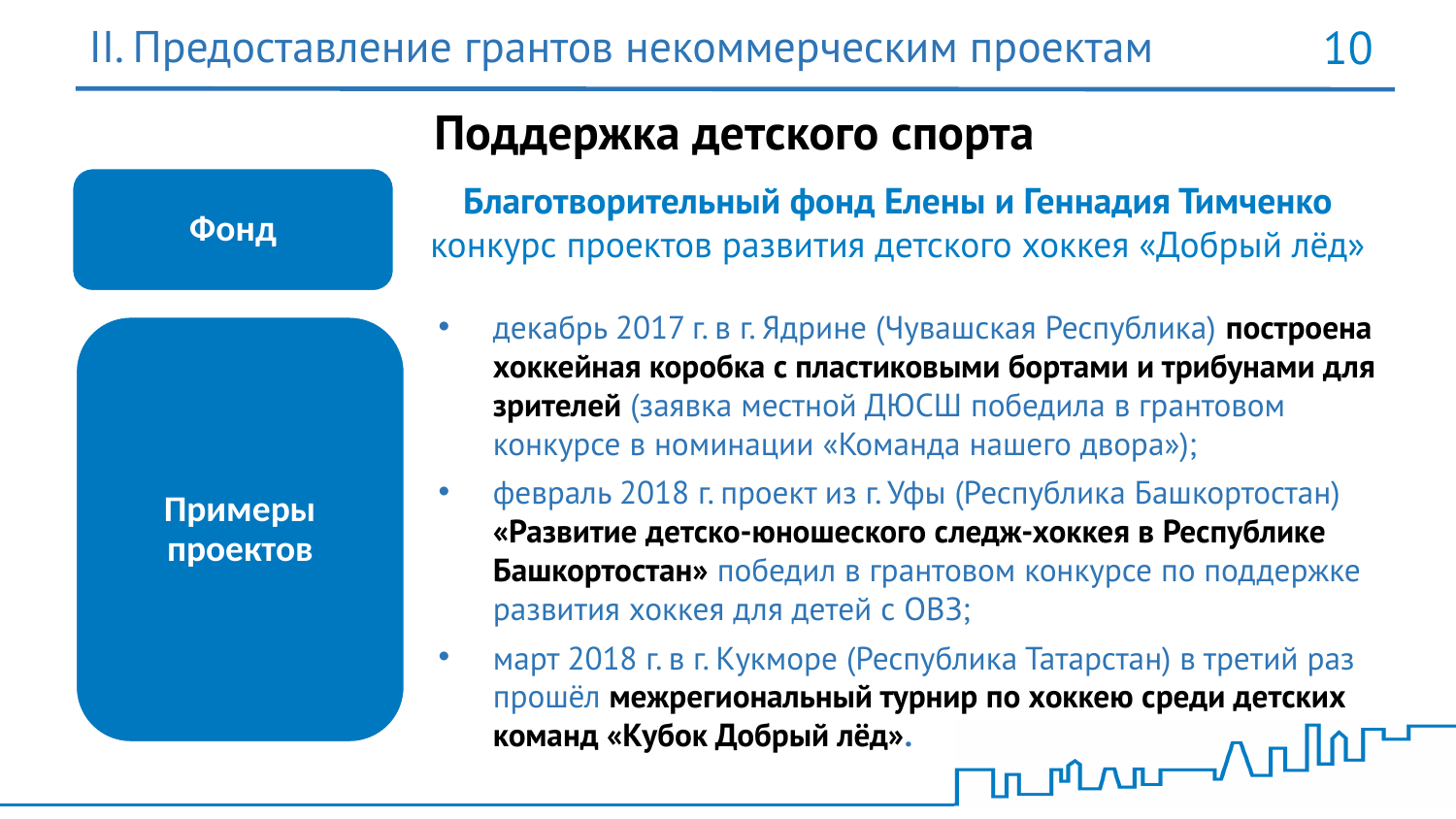

# II. Предоставление грантов некоммерческим проектам
10
Поддержка детского спорта

Фонд
Благотворительный фонд Елены и Геннадия Тимченко
конкурс проектов развития детского хоккея «Добрый лёд»
декабрь 2017 г. в г. Ядрине (Чувашская Республика) построена хоккейная коробка с пластиковыми бортами и трибунами для зрителей (заявка местной ДЮСШ победила в грантовом конкурсе в номинации «Команда нашего двора»);
февраль 2018 г. проект из г. Уфы (Республика Башкортостан) «Развитие детско-юношеского следж-хоккея в Республике Башкортостан» победил в грантовом конкурсе по поддержке развития хоккея для детей с ОВЗ;
март 2018 г. в г. Кукморе (Республика Татарстан) в третий раз прошёл межрегиональный турнир по хоккею среди детских команд «Кубок Добрый лёд».

Примеры проектов